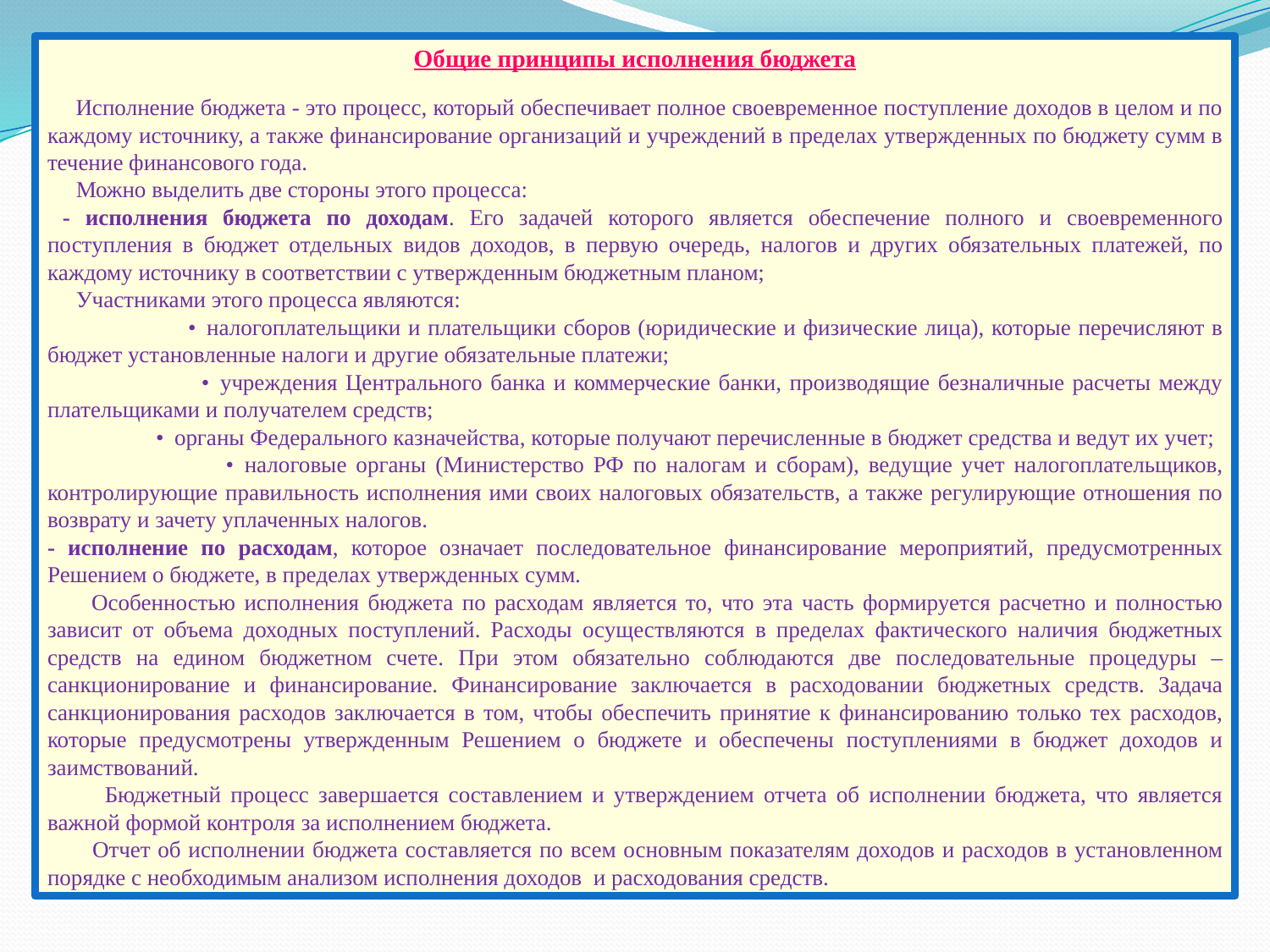

Общие принципы исполнения бюджета

     Исполнение бюджета - это процесс, который обеспечивает полное своевременное поступление доходов в целом и по каждому источнику, а также финансирование организаций и учреждений в пределах утвержденных по бюджету сумм в течение финансового года.
     Можно выделить две стороны этого процесса:
 - исполнения бюджета по доходам. Его задачей которого является обеспечение полного и своевременного поступления в бюджет отдельных видов доходов, в первую очередь, налогов и других обязательных платежей, по каждому источнику в соответствии с утвержденным бюджетным планом;
     Участниками этого процесса являются:
                   •	налогоплательщики и плательщики сборов (юридические и физические лица), которые перечисляют в бюджет установленные налоги и другие обязательные платежи;
                   •	учреждения Центрального банка и коммерческие банки, производящие безналичные расчеты между плательщиками и получателем средств;
                   •	органы Федерального казначейства, которые получают перечисленные в бюджет средства и ведут их учет;
                   •	налоговые органы (Министерство РФ по налогам и сборам), ведущие учет налогоплательщиков, контролирующие правильность исполнения ими своих налоговых обязательств, а также регулирующие отношения по возврату и зачету уплаченных налогов.
- исполнение по расходам, которое означает последовательное финансирование мероприятий, предусмотренных Решением о бюджете, в пределах утвержденных сумм.
     Особенностью исполнения бюджета по расходам является то, что эта часть формируется расчетно и полностью зависит от объема доходных поступлений. Расходы осуществляются в пределах фактического наличия бюджетных средств на едином бюджетном счете. При этом обязательно соблюдаются две последовательные процедуры – санкционирование и финансирование. Финансирование заключается в расходовании бюджетных средств. Задача санкционирования расходов заключается в том, чтобы обеспечить принятие к финансированию только тех расходов, которые предусмотрены утвержденным Решением о бюджете и обеспечены поступлениями в бюджет доходов и заимствований.
      Бюджетный процесс завершается составлением и утверждением отчета об исполнении бюджета, что является важной формой контроля за исполнением бюджета.
      Отчет об исполнении бюджета составляется по всем основным показателям доходов и расходов в установленном порядке с необходимым анализом исполнения доходов  и расходования средств.